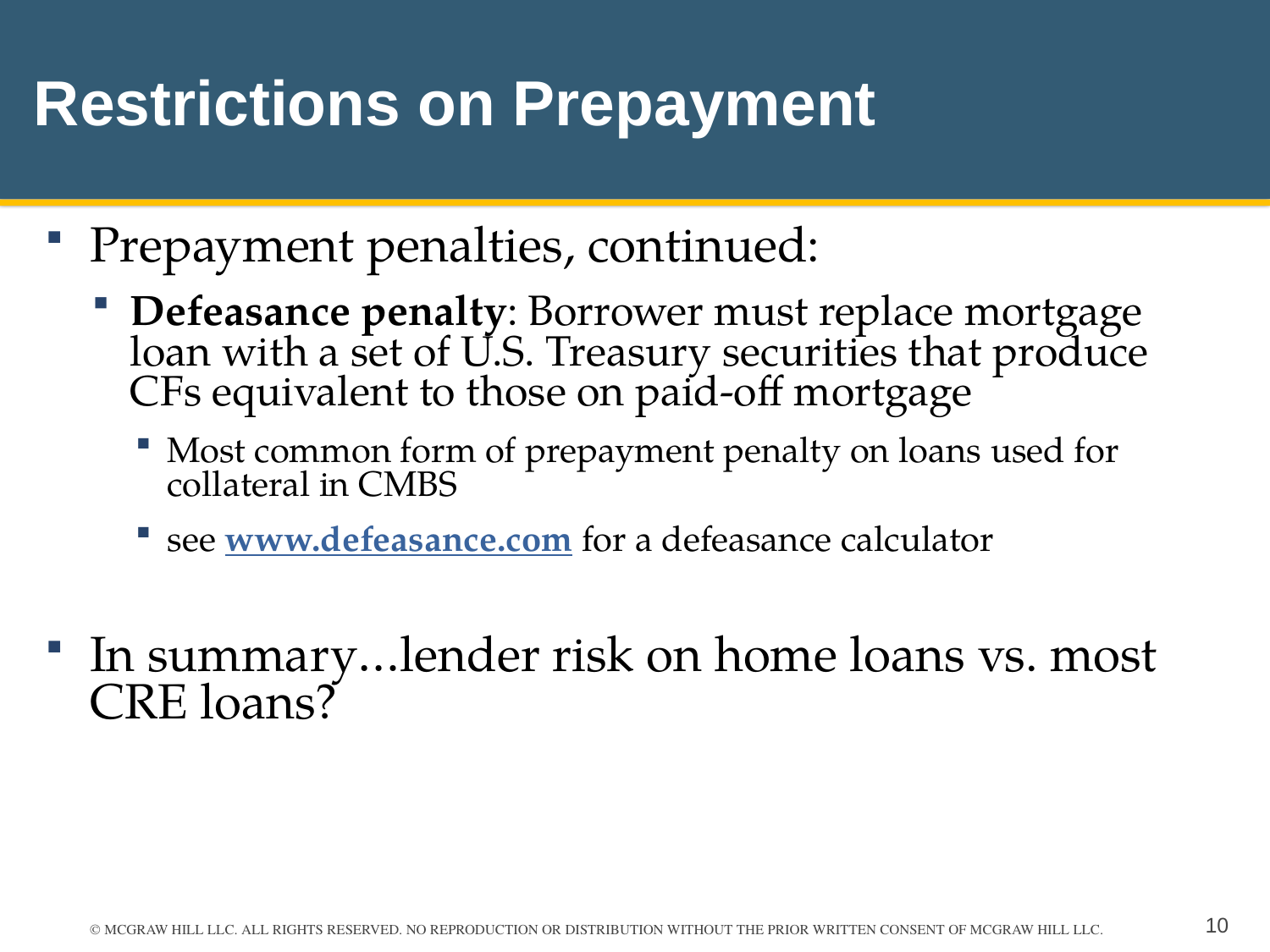

# Restrictions on Prepayment
Prepayment penalties, continued:
Defeasance penalty: Borrower must replace mortgage loan with a set of U.S. Treasury securities that produce CFs equivalent to those on paid-off mortgage
Most common form of prepayment penalty on loans used for collateral in CMBS
see www.defeasance.com for a defeasance calculator

In summary…lender risk on home loans vs. most CRE loans?
© MCGRAW HILL LLC. ALL RIGHTS RESERVED. NO REPRODUCTION OR DISTRIBUTION WITHOUT THE PRIOR WRITTEN CONSENT OF MCGRAW HILL LLC.
10